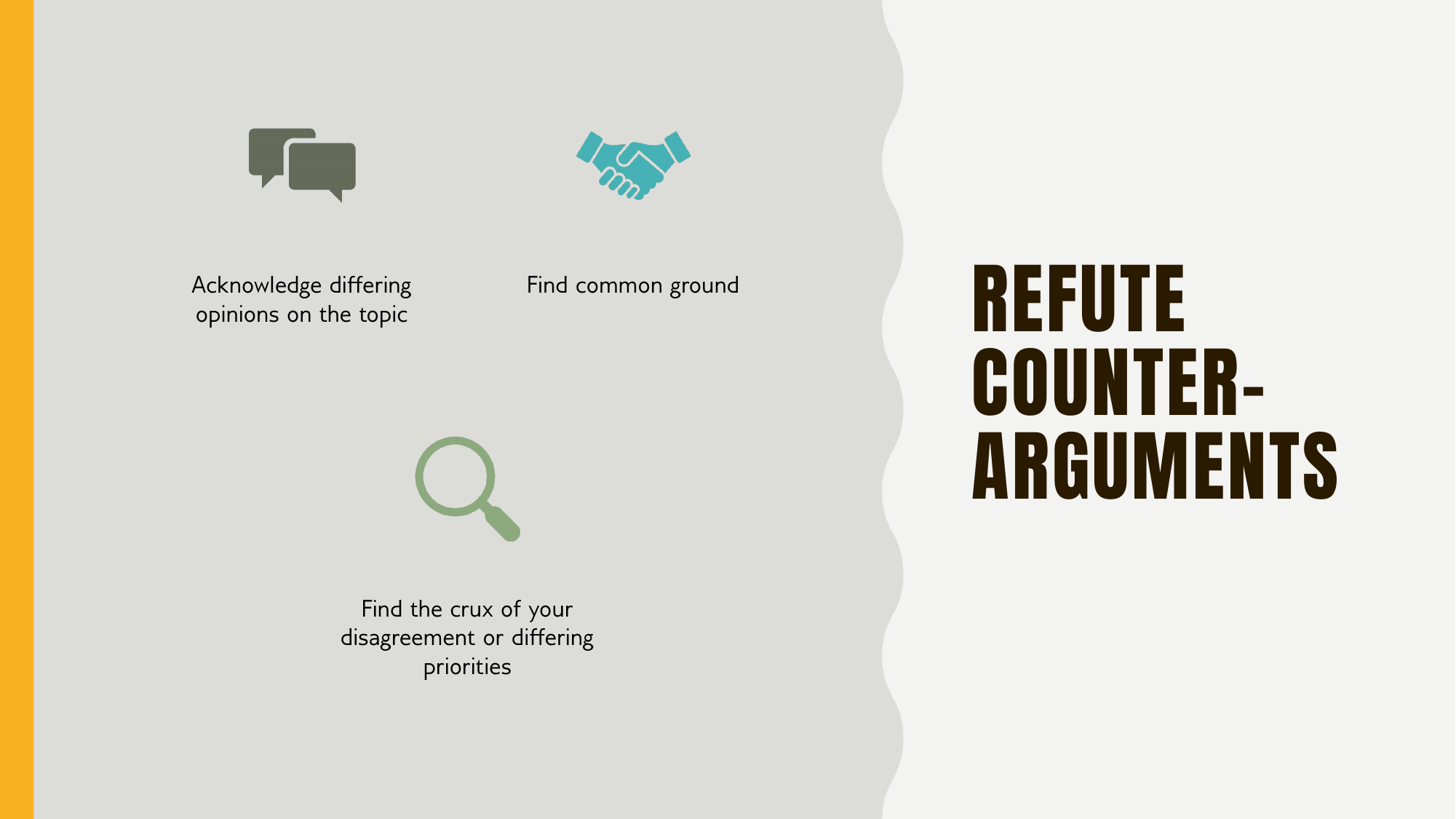

Acknowledge differing opinions on the topic
Find common ground
Find the crux of your disagreement or differing priorities
# Refute counter-arguments